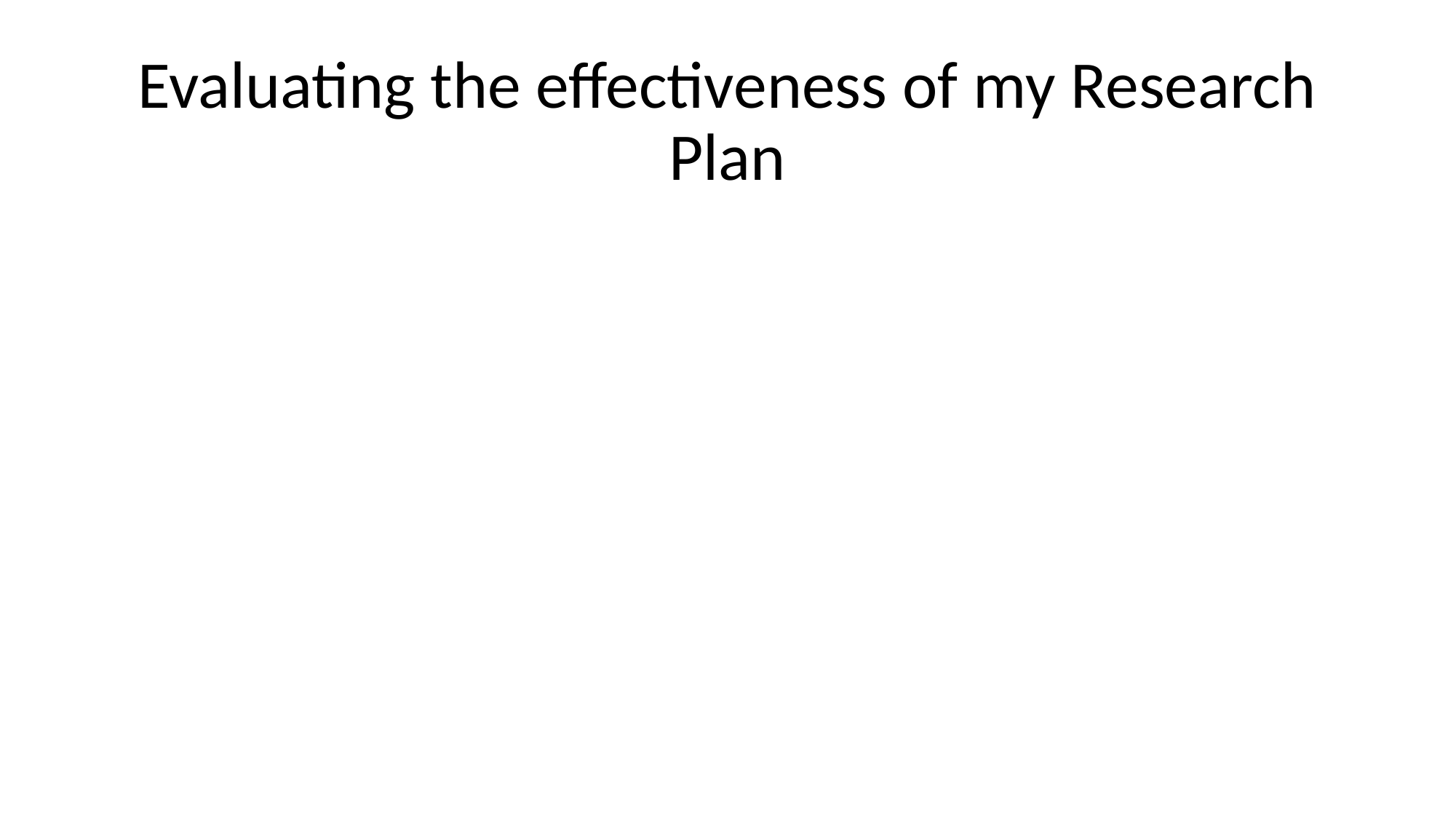

# Evaluating the effectiveness of my Research Plan